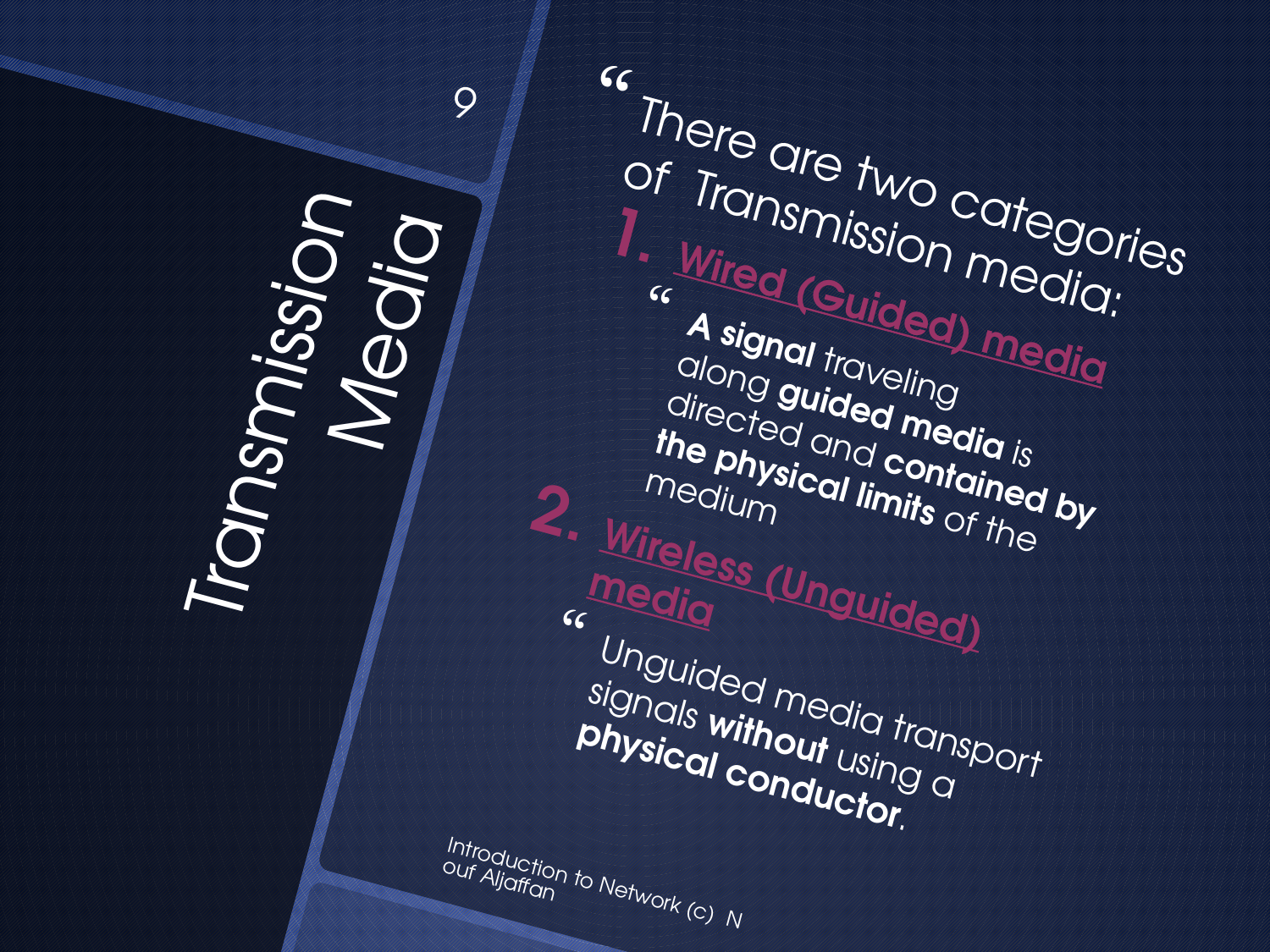

9
There are two categories of  Transmission media:
Wired (Guided) media
A signal traveling along guided media is directed and contained by the physical limits of the medium
Wireless (Unguided) media
Unguided media transport signals without using a physical conductor.

# Transmission Media
Introduction to Network (c)  Nouf Aljaffan